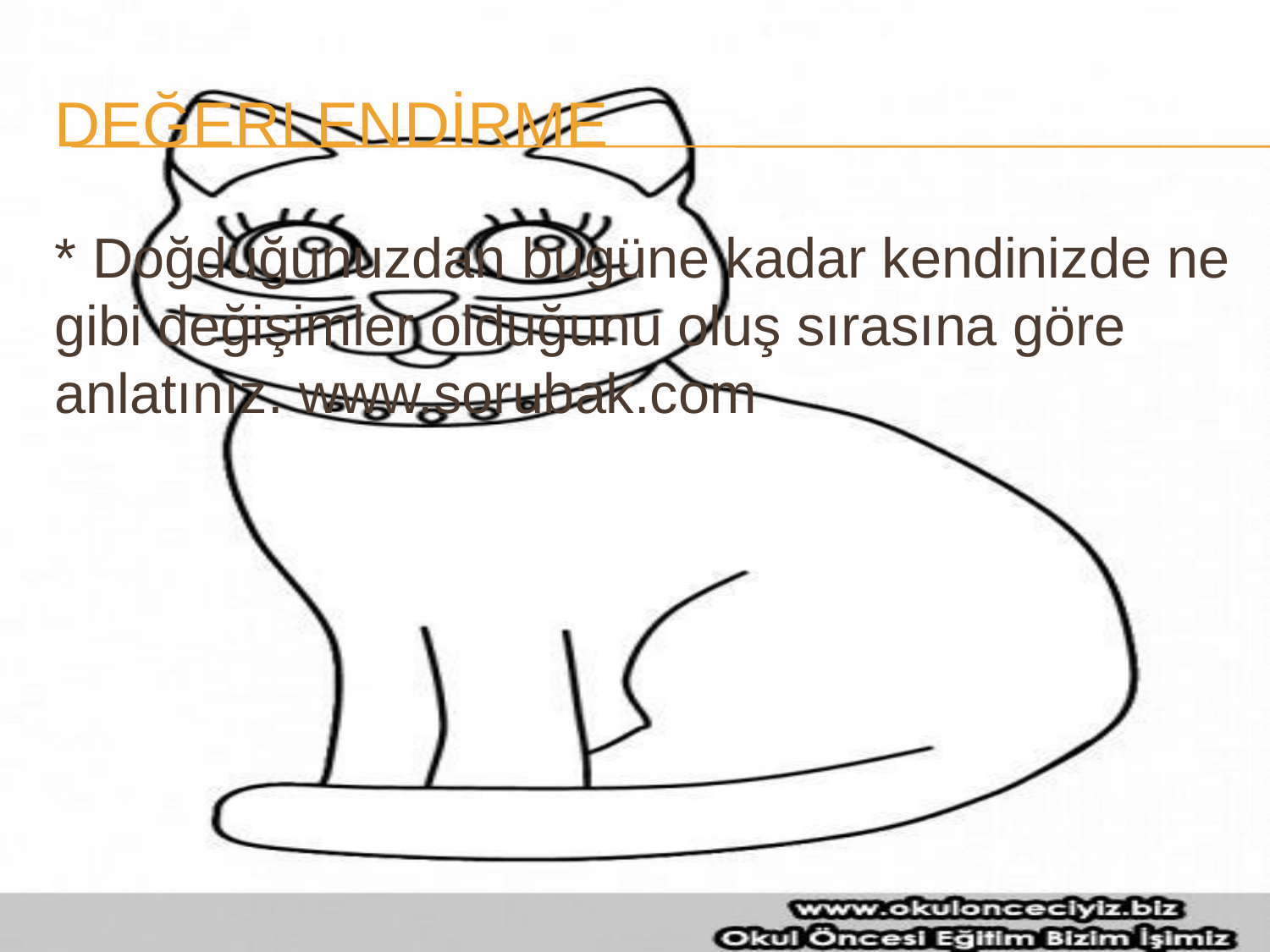

# DEĞERLENDİRME
* Doğduğunuzdan bugüne kadar kendinizde ne gibi değişimler olduğunu oluş sırasına göre anlatınız. www.sorubak.com